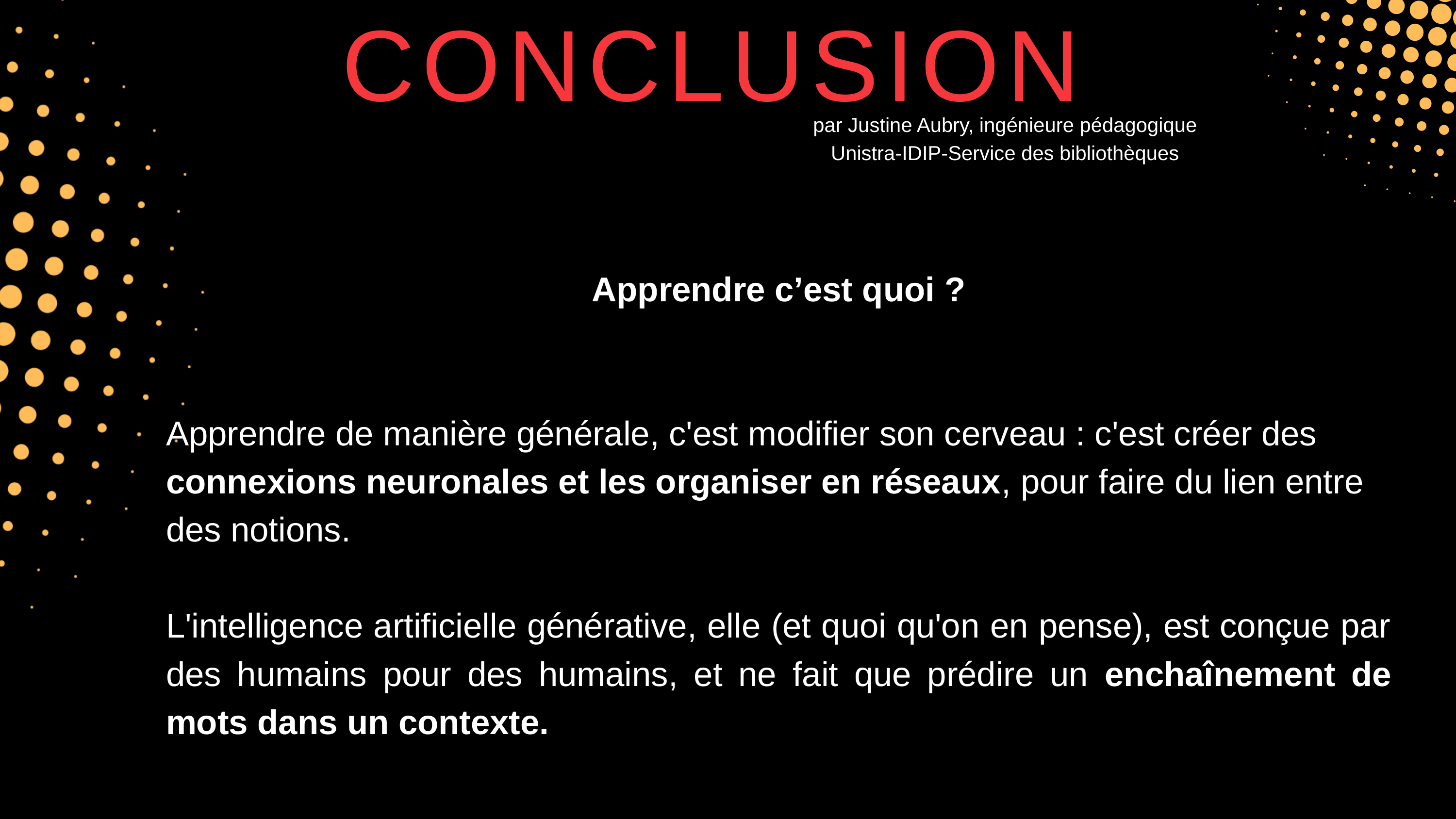

CONCLUSION
par Justine Aubry, ingénieure pédagogique
Unistra-IDIP-Service des bibliothèques
Apprendre c’est quoi ?

Apprendre de manière générale, c'est modifier son cerveau : c'est créer des connexions neuronales et les organiser en réseaux, pour faire du lien entre des notions.

L'intelligence artificielle générative, elle (et quoi qu'on en pense), est conçue par des humains pour des humains, et ne fait que prédire un enchaînement de mots dans un contexte.